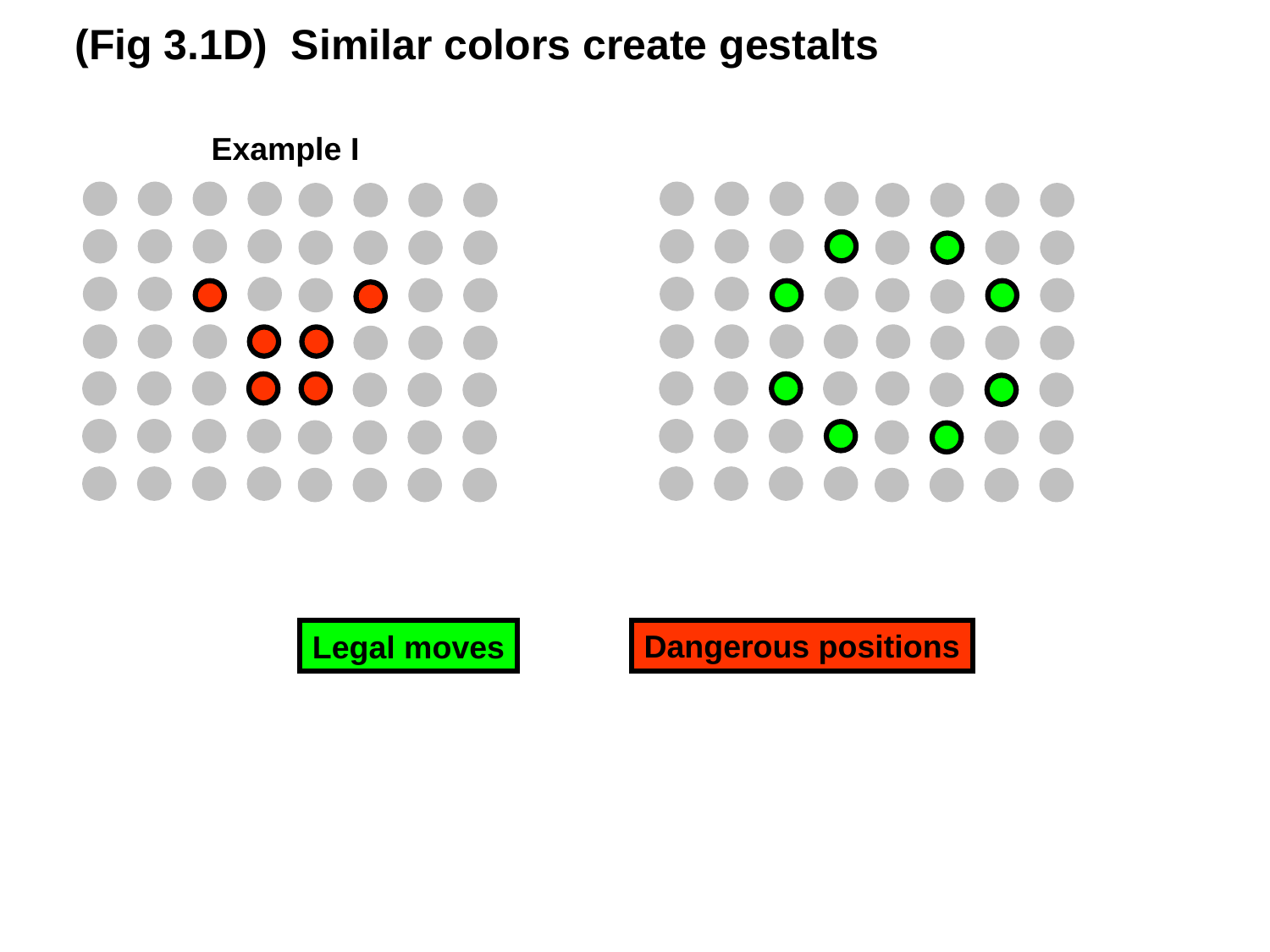

(Fig 3.1D)  Similar colors create gestalts
Example I

Dangerous positions
Legal moves